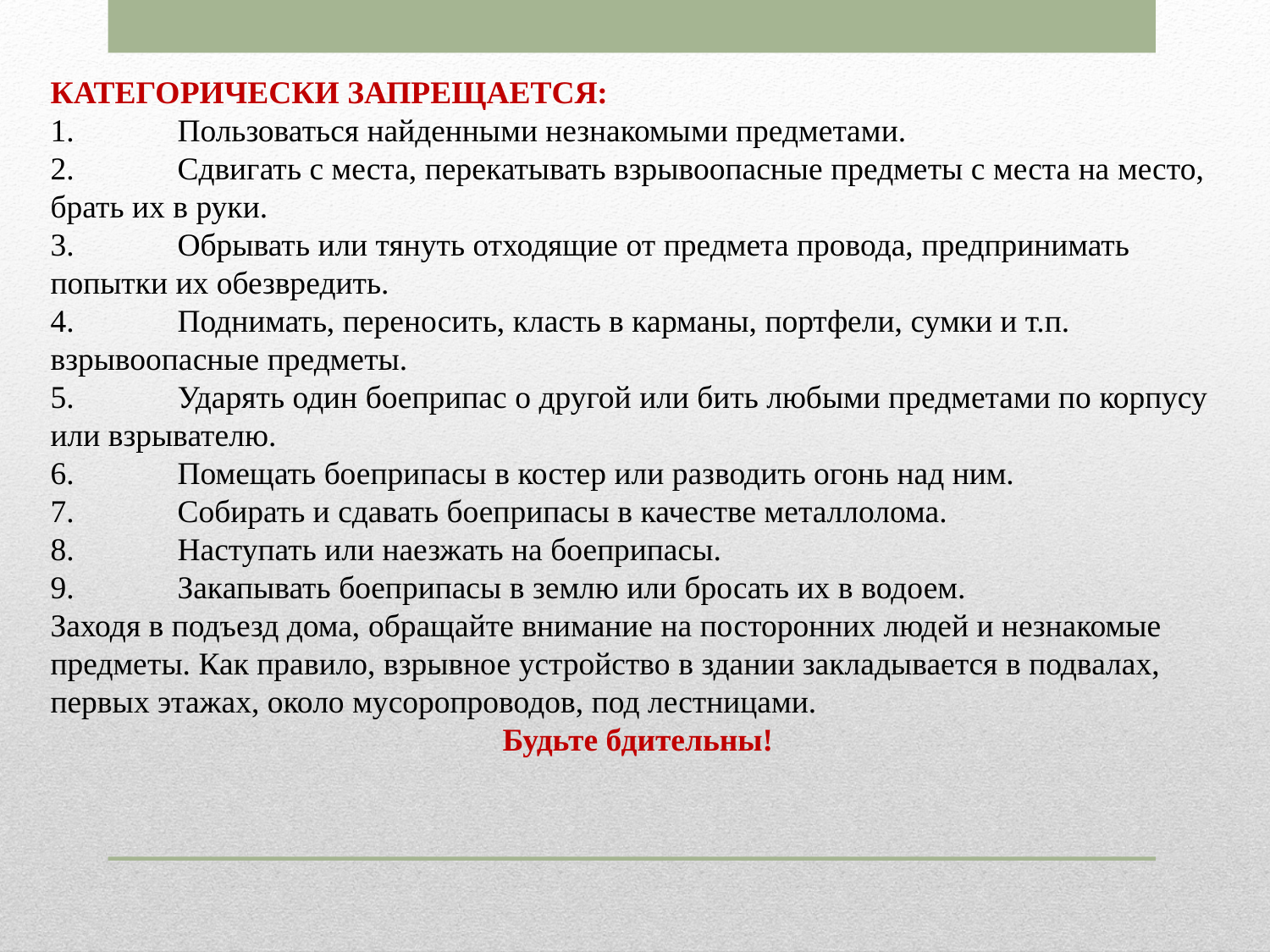

КАТЕГОРИЧЕСКИ ЗАПРЕЩАЕТСЯ:
1.	Пользоваться найденными незнакомыми предметами.
2.	Сдвигать с места, перекатывать взрывоопасные предметы с места на место, брать их в руки.
3.	Обрывать или тянуть отходящие от предмета провода, предпринимать попытки их обезвредить.
4.	Поднимать, переносить, класть в карманы, портфели, сумки и т.п. взрывоопасные предметы.
5.	Ударять один боеприпас о другой или бить любыми предметами по корпусу или взрывателю.
6.	Помещать боеприпасы в костер или разводить огонь над ним.
7.	Собирать и сдавать боеприпасы в качестве металлолома.
8.	Наступать или наезжать на боеприпасы.
9.	Закапывать боеприпасы в землю или бросать их в водоем.
Заходя в подъезд дома, обращайте внимание на посторонних людей и незнакомые предметы. Как правило, взрывное устройство в здании закладывается в подвалах, первых этажах, около мусоропроводов, под лестницами.
Будьте бдительны!